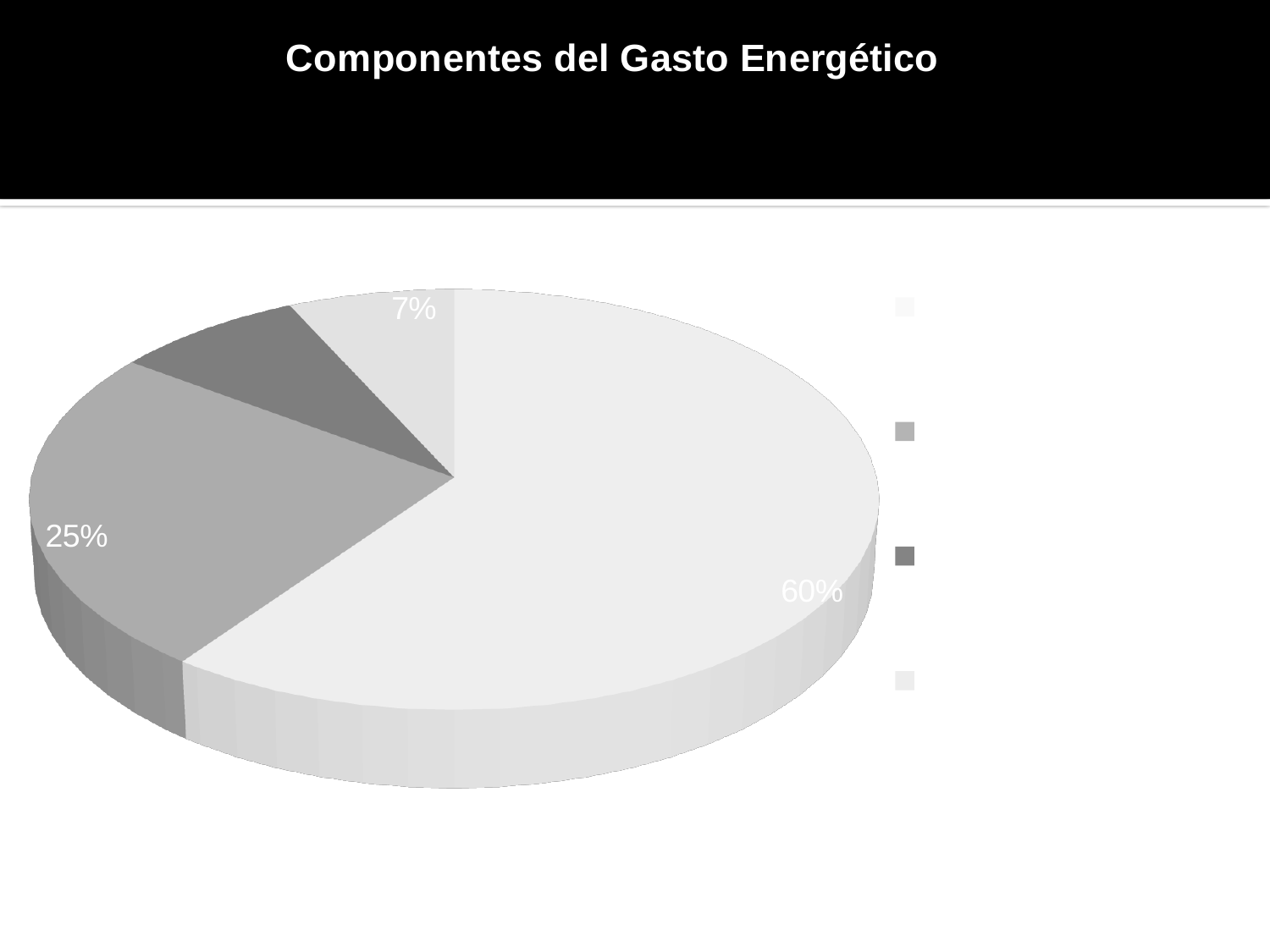

[unsupported chart]

#
60 %
25 %